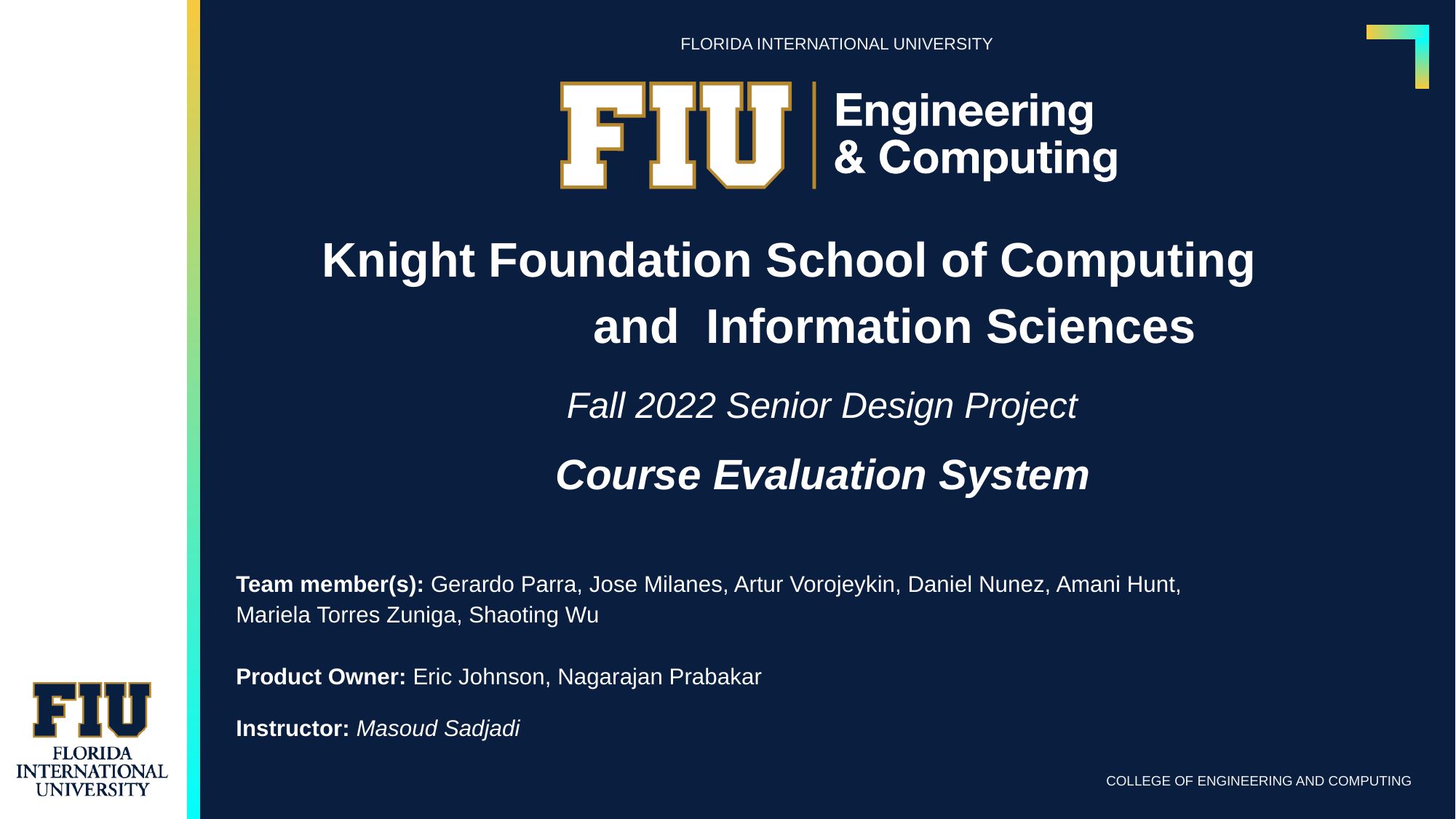

FLORIDA INTERNATIONAL UNIVERSITY

Knight Foundation School of Computing and  Information Sciences
Fall 2022 Senior Design Project
Course Evaluation System
Team member(s): Gerardo Parra, Jose Milanes, Artur Vorojeykin, Daniel Nunez, Amani Hunt, Mariela Torres Zuniga, Shaoting Wu

Product Owner: Eric Johnson, Nagarajan Prabakar

Instructor: Masoud Sadjadi